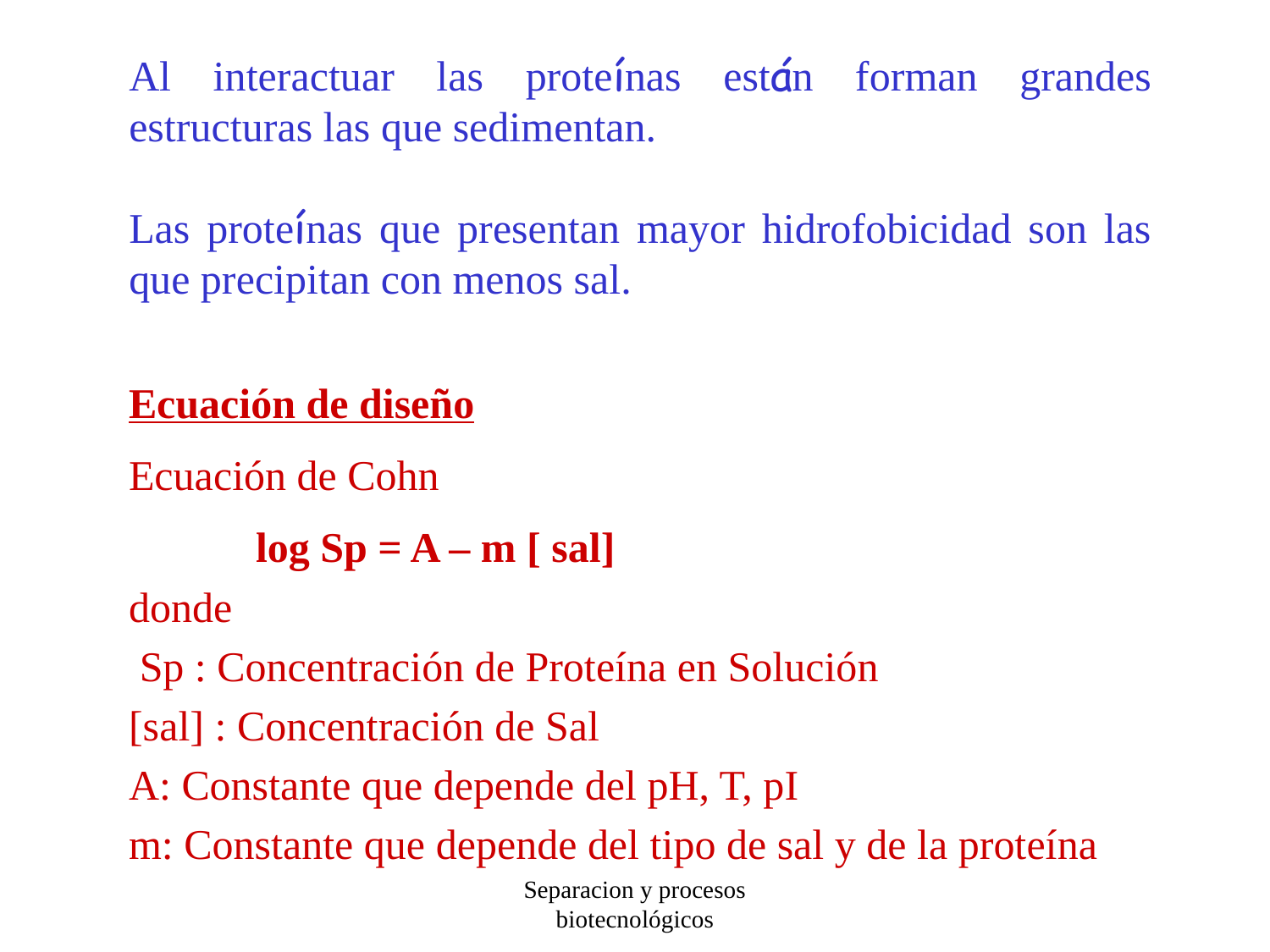

Al interactuar las proteínas están forman grandes estructuras las que sedimentan.

	Las proteínas que presentan mayor hidrofobicidad son las que precipitan con menos sal.
Ecuación de diseño
Ecuación de Cohn
	log Sp = A – m [ sal]
donde
 Sp : Concentración de Proteína en Solución
[sal] : Concentración de Sal
A: Constante que depende del pH, T, pI
m: Constante que depende del tipo de sal y de la proteína

Separacion y procesos biotecnológicos